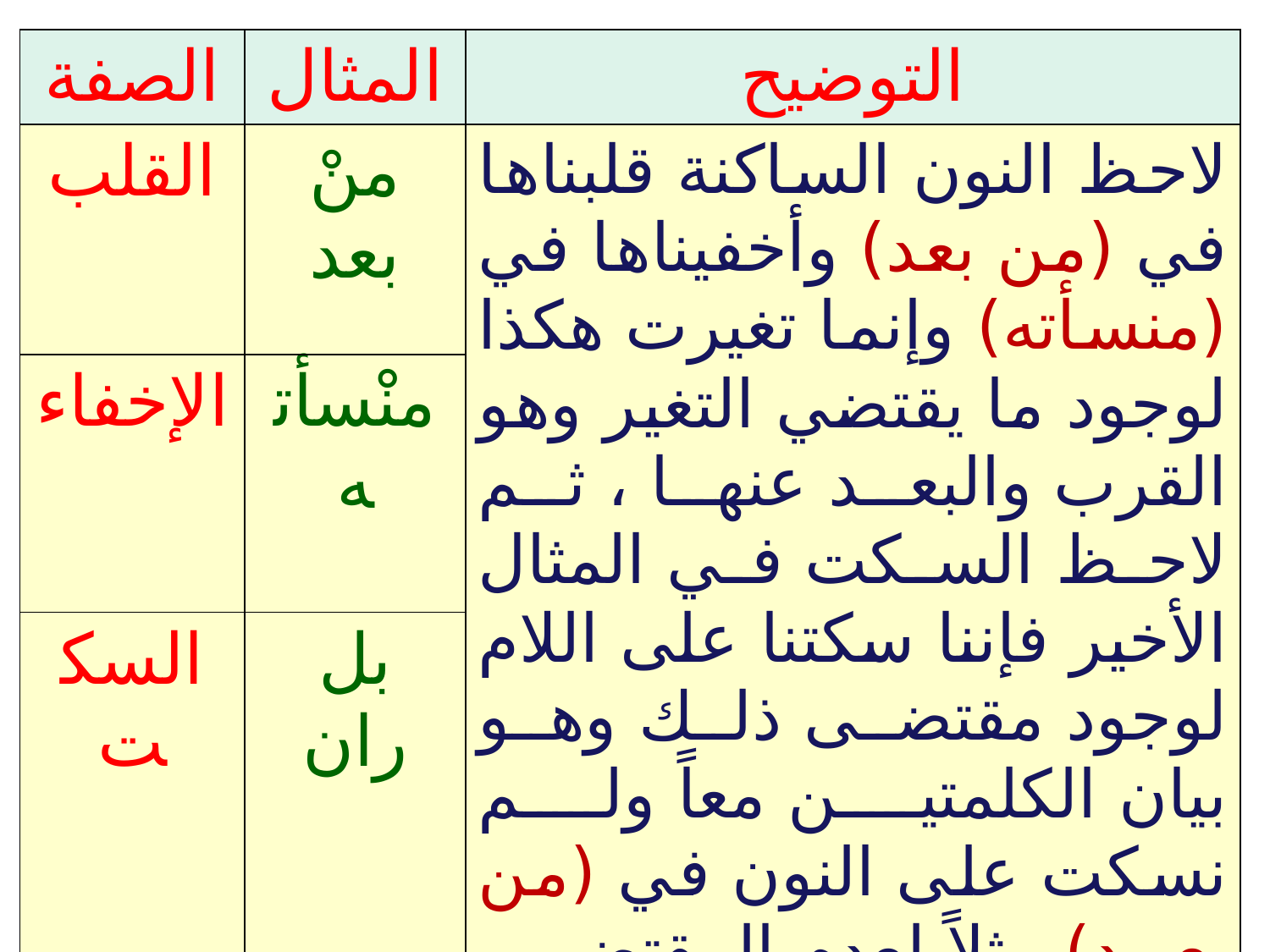

| الصفة | المثال | التوضيح |
| --- | --- | --- |
| القلب | منْ بعد | لاحظ النون الساكنة قلبناها في (من بعد) وأخفيناها في (منسأته) وإنما تغيرت هكذا لوجود ما يقتضي التغير وهو القرب والبعد عنها ، ثم لاحظ السكت في المثال الأخير فإننا سكتنا على اللام لوجود مقتضى ذلك وهو بيان الكلمتين معاً ولم نسكت على النون في (من بعد) مثلاً لعدم المقتضي لذلك . إذاً هذه كلها صفات عارضة تعرض للحرف مرة وتنفك عنه أخرى . |
| الإخفاء | منْسأته |  |
| السكت | بل ران |  |
#